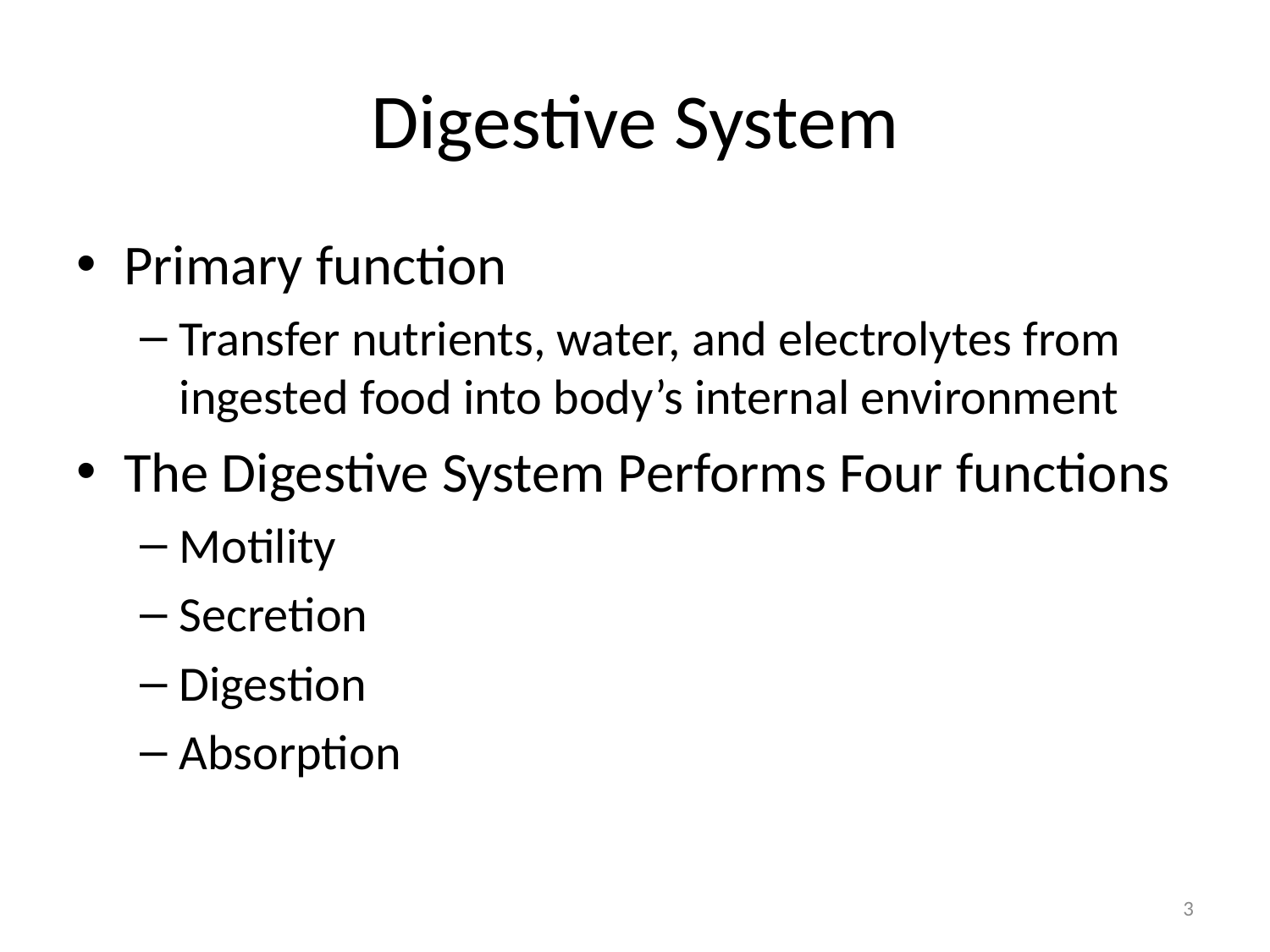

# Digestive System
Primary function
Transfer nutrients, water, and electrolytes from ingested food into body’s internal environment
The Digestive System Performs Four functions
Motility
Secretion
Digestion
Absorption

3